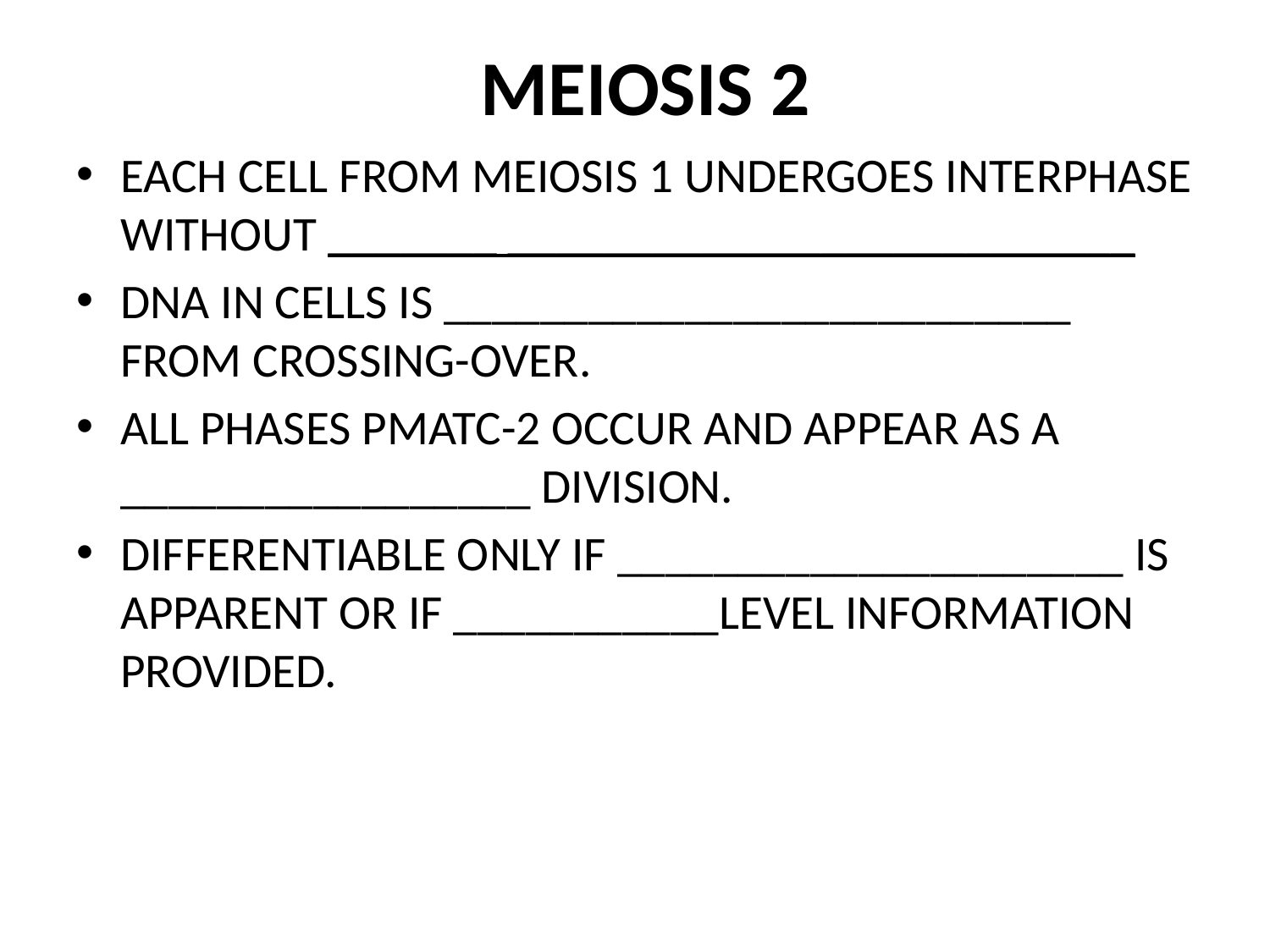

# MEIOSIS 2
EACH CELL FROM MEIOSIS 1 UNDERGOES INTERPHASE WITHOUT _______ __________________________
DNA IN CELLS IS __________________________ FROM CROSSING-OVER.
ALL PHASES PMATC-2 OCCUR AND APPEAR AS A _________________ DIVISION.
DIFFERENTIABLE ONLY IF _____________________ IS APPARENT OR IF ___________LEVEL INFORMATION PROVIDED.